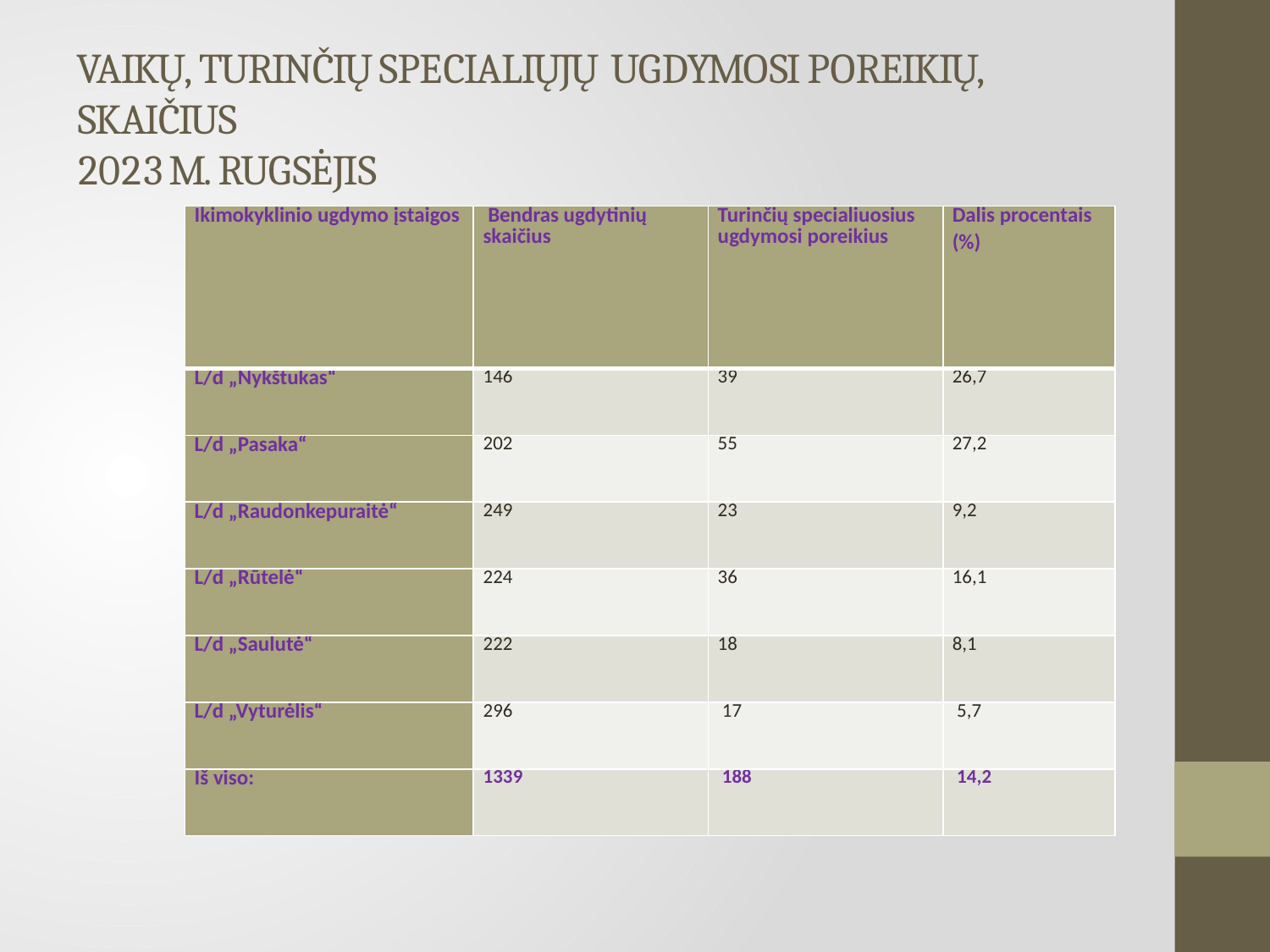

# VAIKŲ, TURINČIŲ SPECIALIŲJŲ  UGDYMOSI POREIKIŲ,  SKAIČIUS 2023 M. RUGSĖJIS
| Ikimokyklinio ugdymo įstaigos | Bendras ugdytinių skaičius | Turinčių specialiuosius ugdymosi poreikius | Dalis procentais (%) |
| --- | --- | --- | --- |
| L/d „Nykštukas“ | 146 | 39 | 26,7 |
| L/d „Pasaka“ | 202 | 55 | 27,2 |
| L/d „Raudonkepuraitė“ | 249 | 23 | 9,2 |
| L/d „Rūtelė“ | 224 | 36 | 16,1 |
| L/d „Saulutė“ | 222 | 18 | 8,1 |
| L/d „Vyturėlis“ | 296 | 17 | 5,7 |
| Iš viso: | 1339 | 188 | 14,2 |